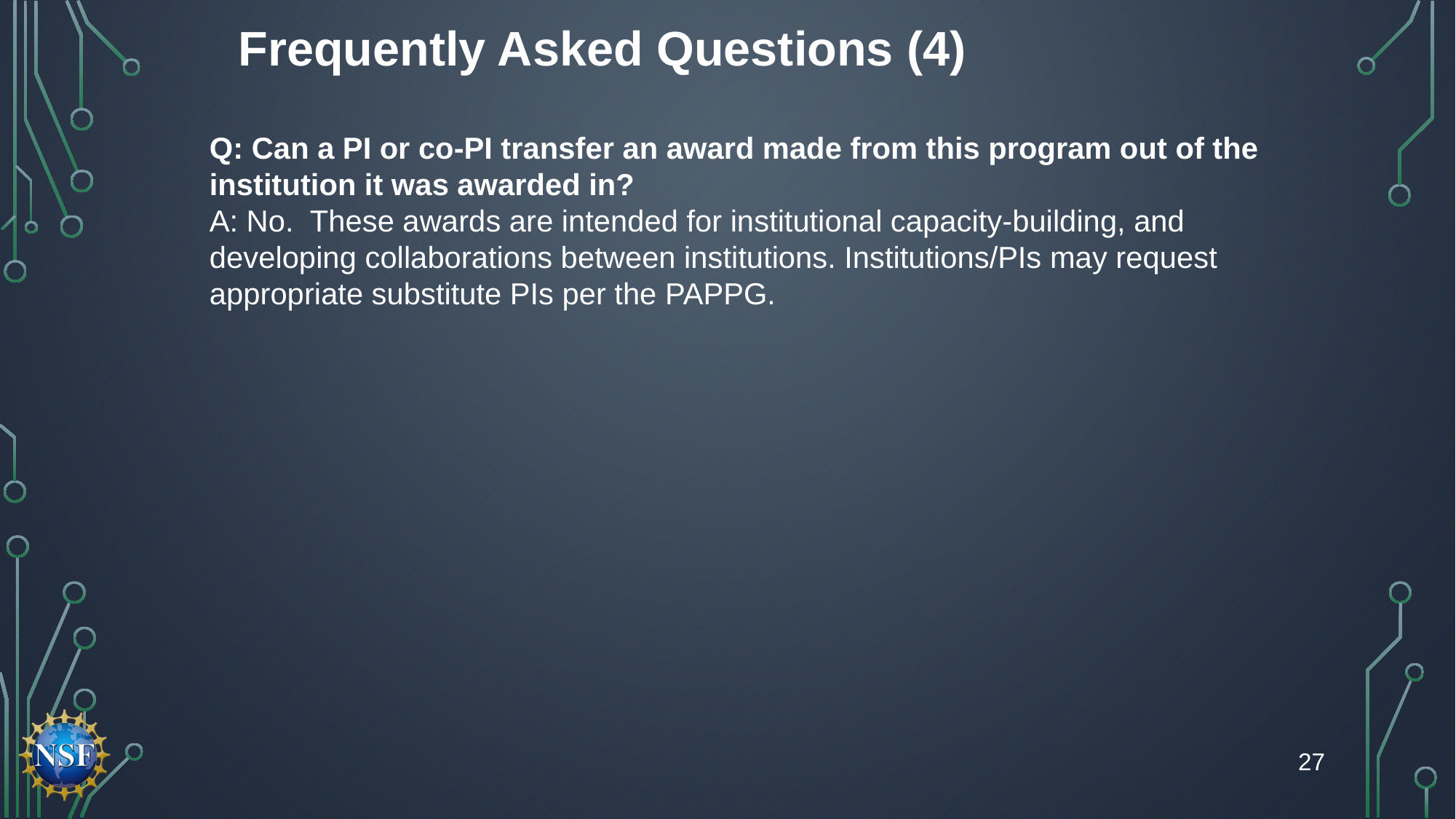

# Frequently Asked Questions (4)
Q: Can a PI or co-PI transfer an award made from this program out of the institution it was awarded in?
A: No.  These awards are intended for institutional capacity-building, and developing collaborations between institutions. Institutions/PIs may request appropriate substitute PIs per the PAPPG.

27